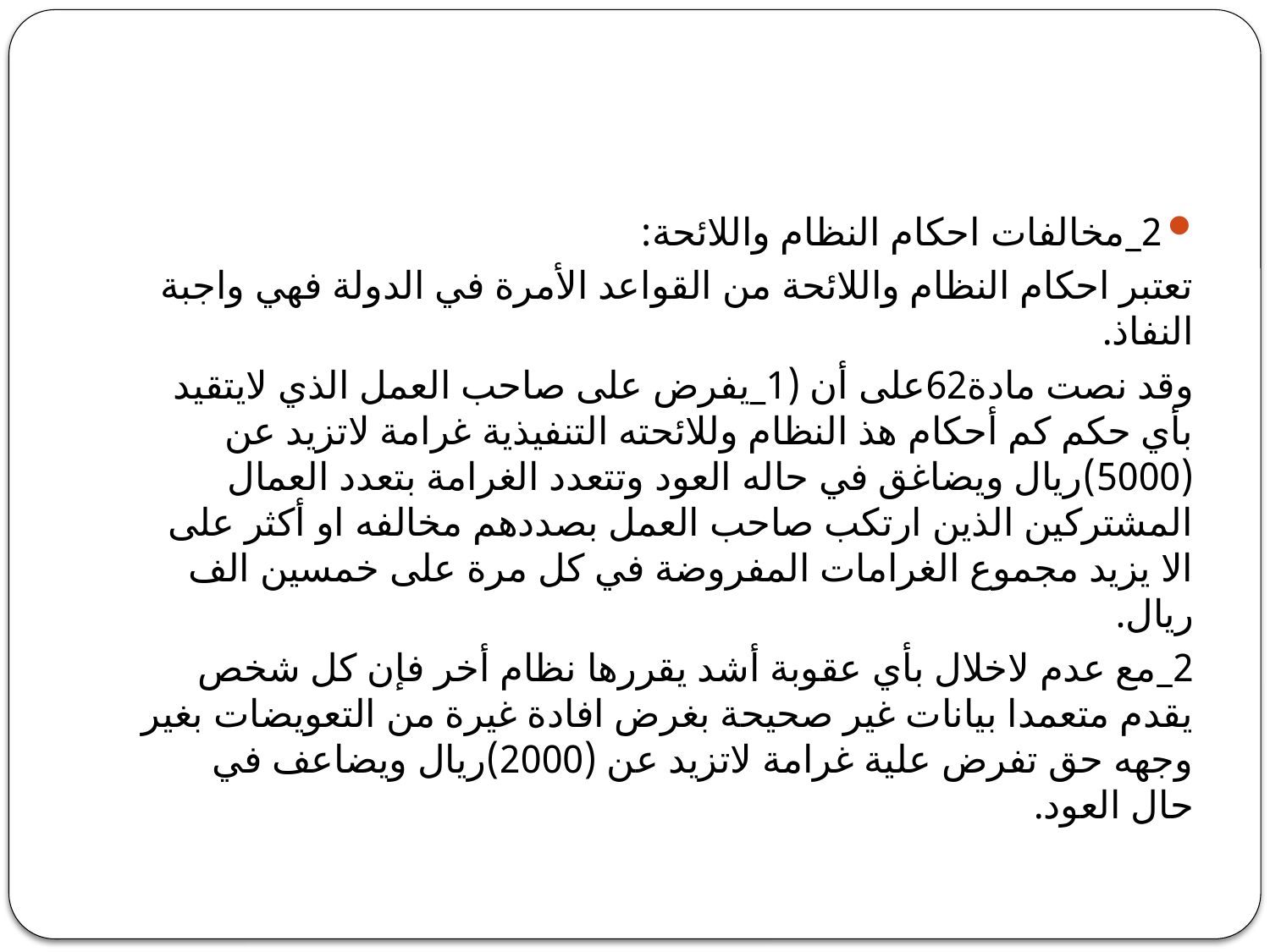

#
2_مخالفات احكام النظام واللائحة:
تعتبر احكام النظام واللائحة من القواعد الأمرة في الدولة فهي واجبة النفاذ.
وقد نصت مادة62على أن (1_يفرض على صاحب العمل الذي لايتقيد بأي حكم كم أحكام هذ النظام وللائحته التنفيذية غرامة لاتزيد عن (5000)ريال ويضاغق في حاله العود وتتعدد الغرامة بتعدد العمال المشتركين الذين ارتكب صاحب العمل بصددهم مخالفه او أكثر على الا يزيد مجموع الغرامات المفروضة في كل مرة على خمسين الف ريال.
2_مع عدم لاخلال بأي عقوبة أشد يقررها نظام أخر فإن كل شخص يقدم متعمدا بيانات غير صحيحة بغرض افادة غيرة من التعويضات بغير وجهه حق تفرض علية غرامة لاتزيد عن (2000)ريال ويضاعف في حال العود.